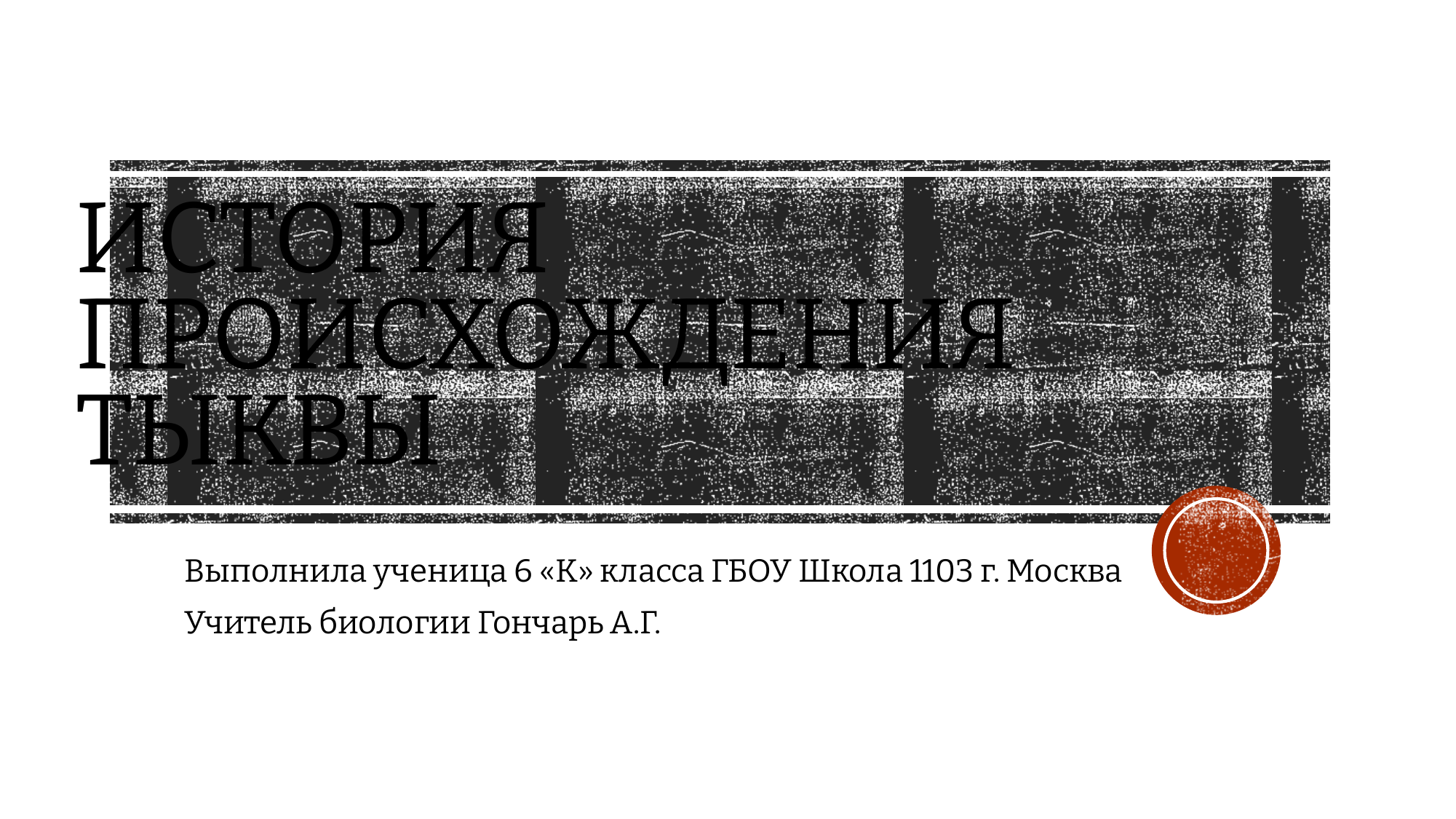

# История происхождения тыквы
Выполнила ученица 6 «К» класса ГБОУ Школа 1103 г. Москва
Учитель биологии Гончарь А.Г.